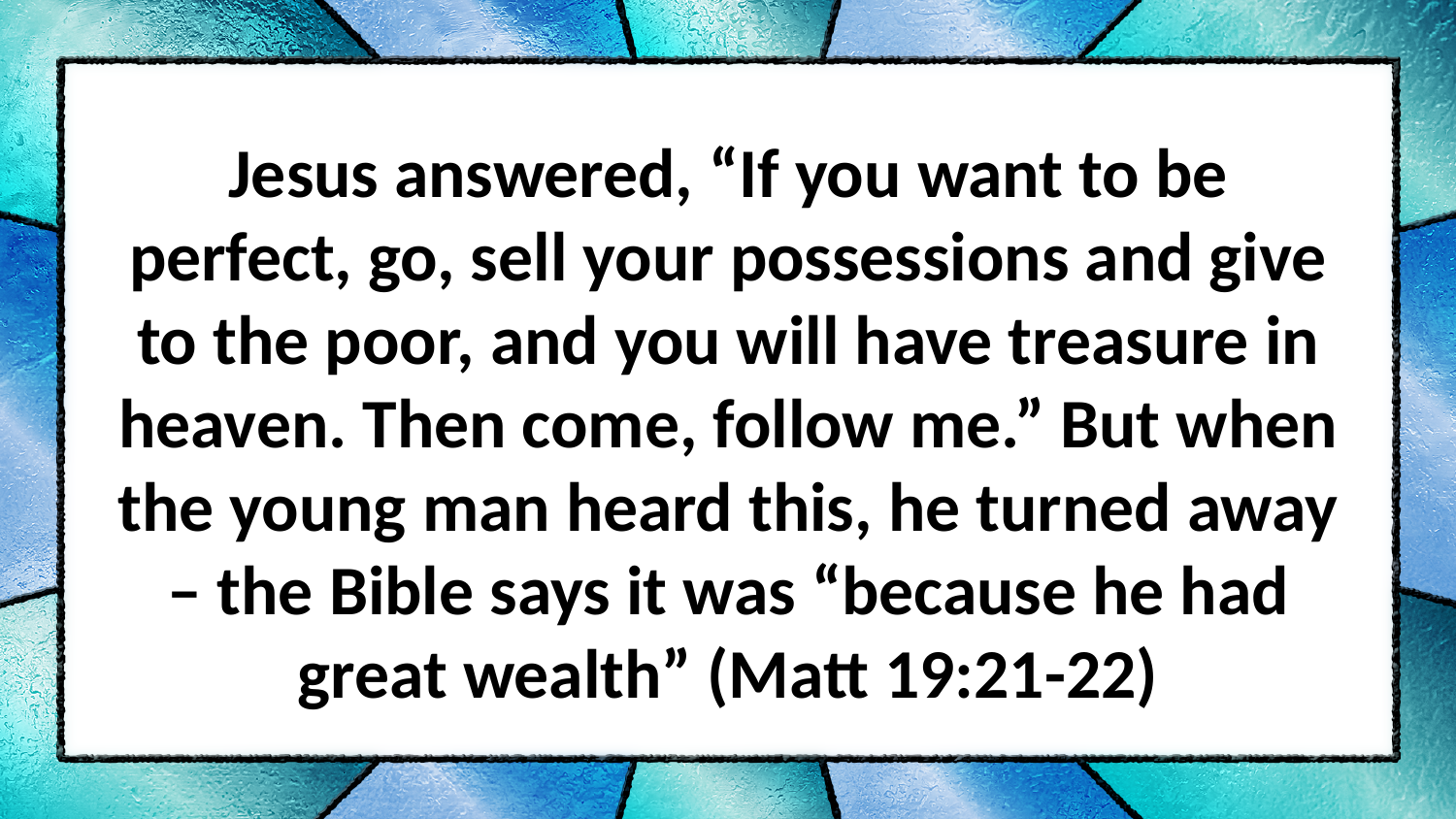

Jesus answered, “If you want to be perfect, go, sell your possessions and give to the poor, and you will have treasure in heaven. Then come, follow me.” But when the young man heard this, he turned away – the Bible says it was “because he had great wealth” (Matt 19:21-22)